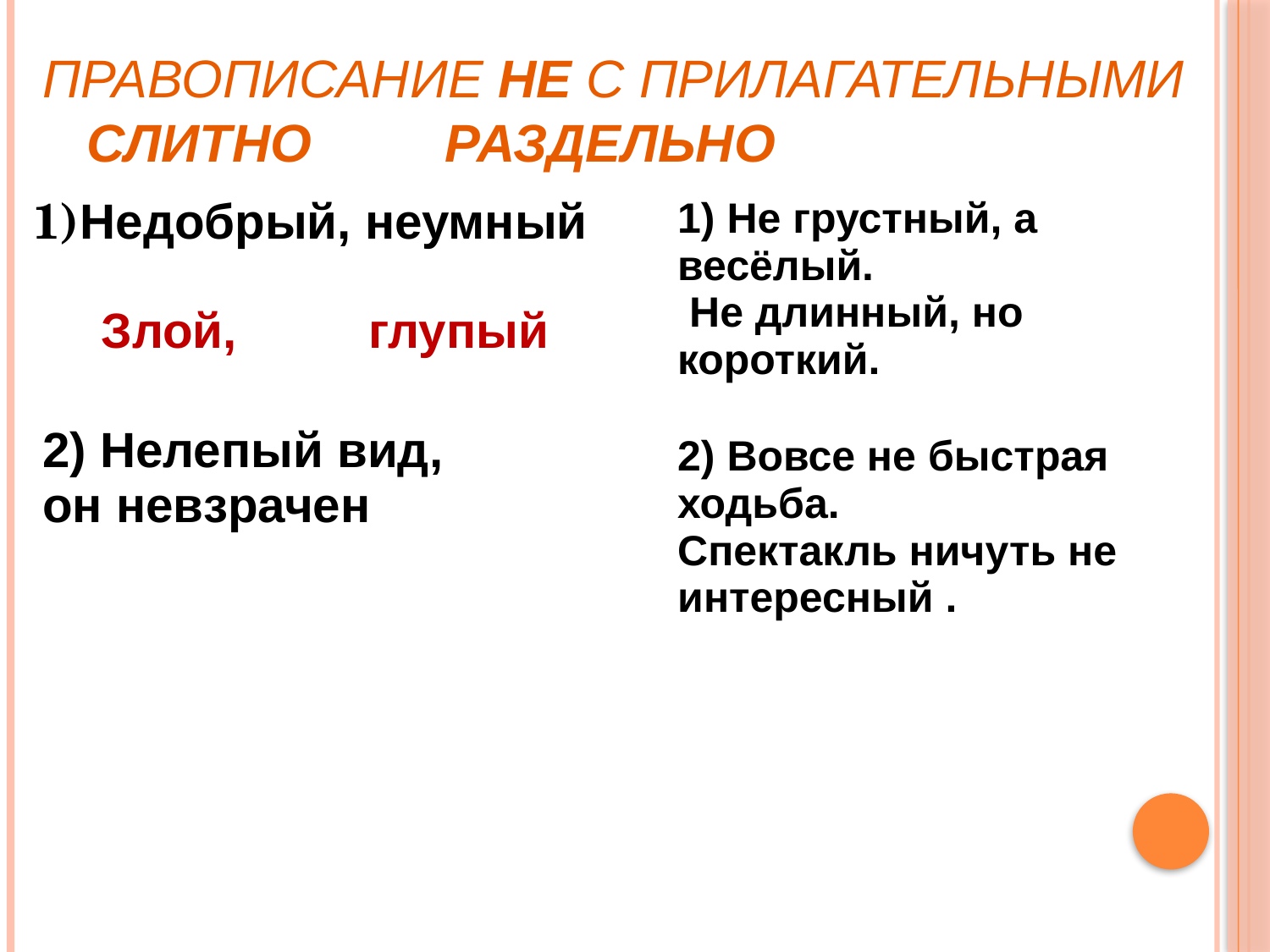

# Правописание не с прилагательными СЛИТНО			   РАЗДЕЛЬНО

| Недобрый, неумный |
| --- |
| 1) Не грустный, а весёлый. Не длинный, но короткий. |
| --- |
| Злой, глупый |
| --- |
| 2) Нелепый вид, он невзрачен |
| --- |
| 2) Вовсе не быстрая ходьба. Спектакль ничуть не интересный . |
| --- |